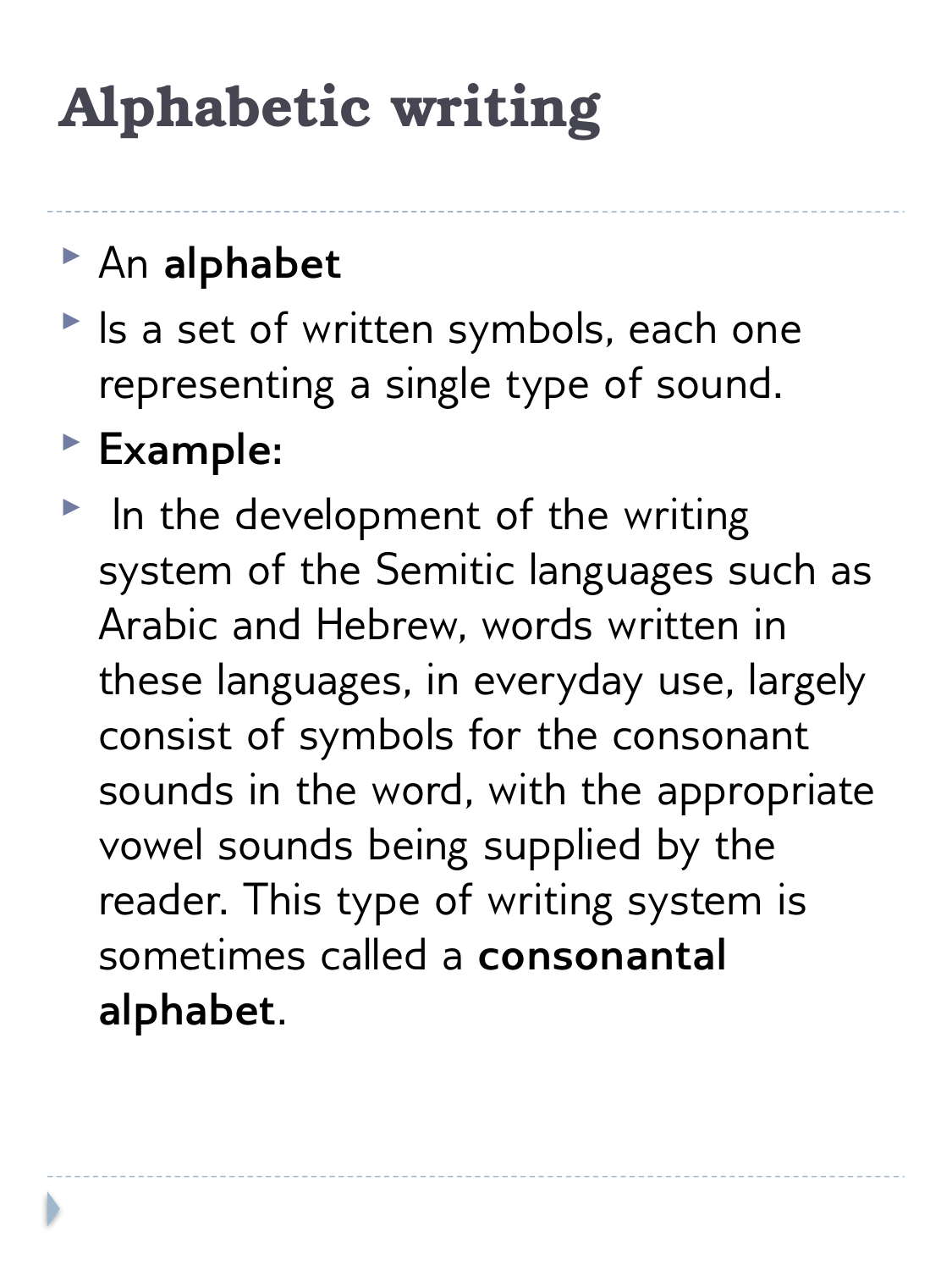

# Alphabetic writing
An alphabet
Is a set of written symbols, each one representing a single type of sound.
Example:
 In the development of the writing system of the Semitic languages such as Arabic and Hebrew, words written in these languages, in everyday use, largely consist of symbols for the consonant sounds in the word, with the appropriate vowel sounds being supplied by the reader. This type of writing system is sometimes called a consonantal alphabet.